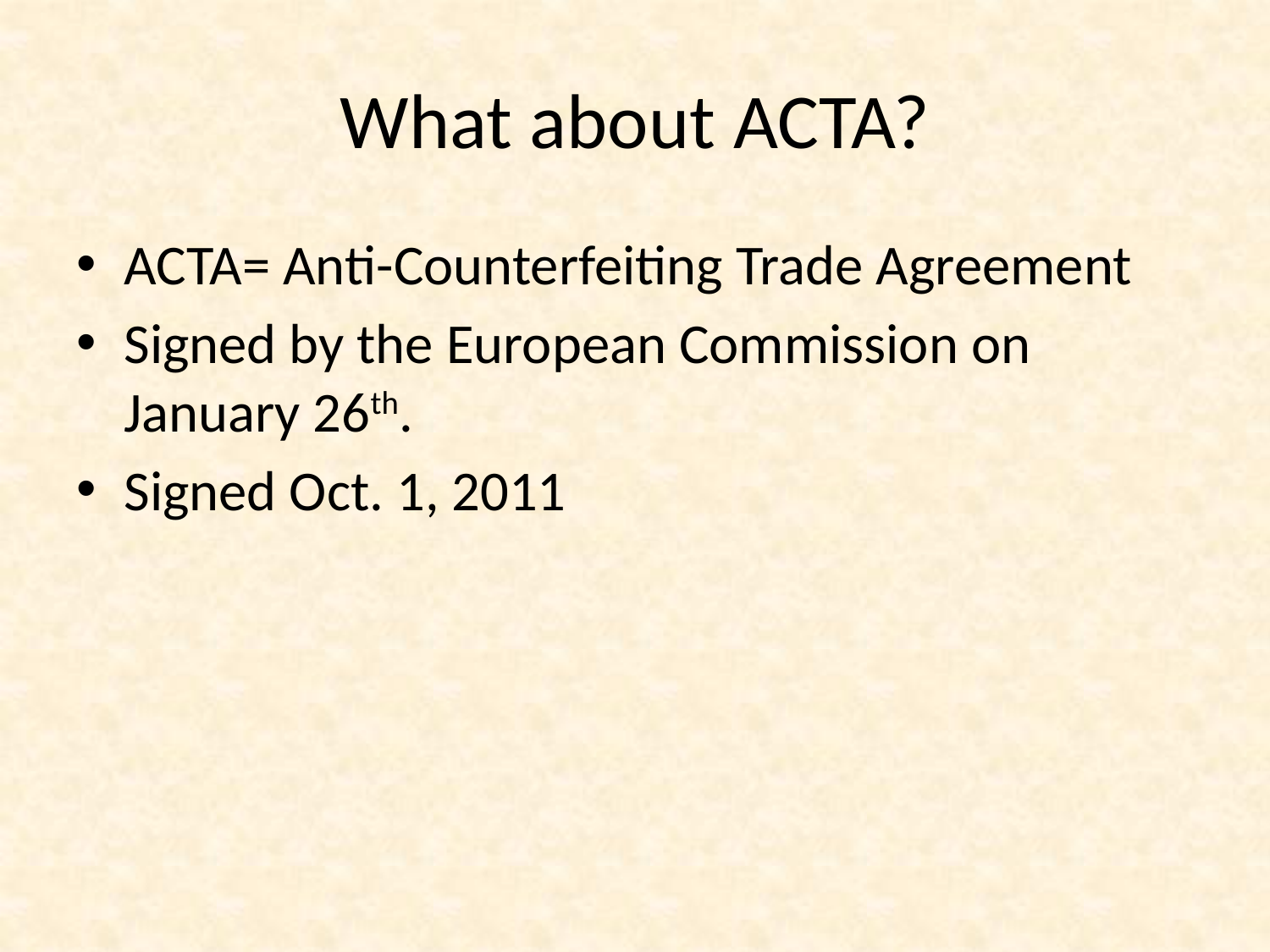

# What about ACTA?
ACTA= Anti-Counterfeiting Trade Agreement
Signed by the European Commission on January 26th.
Signed Oct. 1, 2011